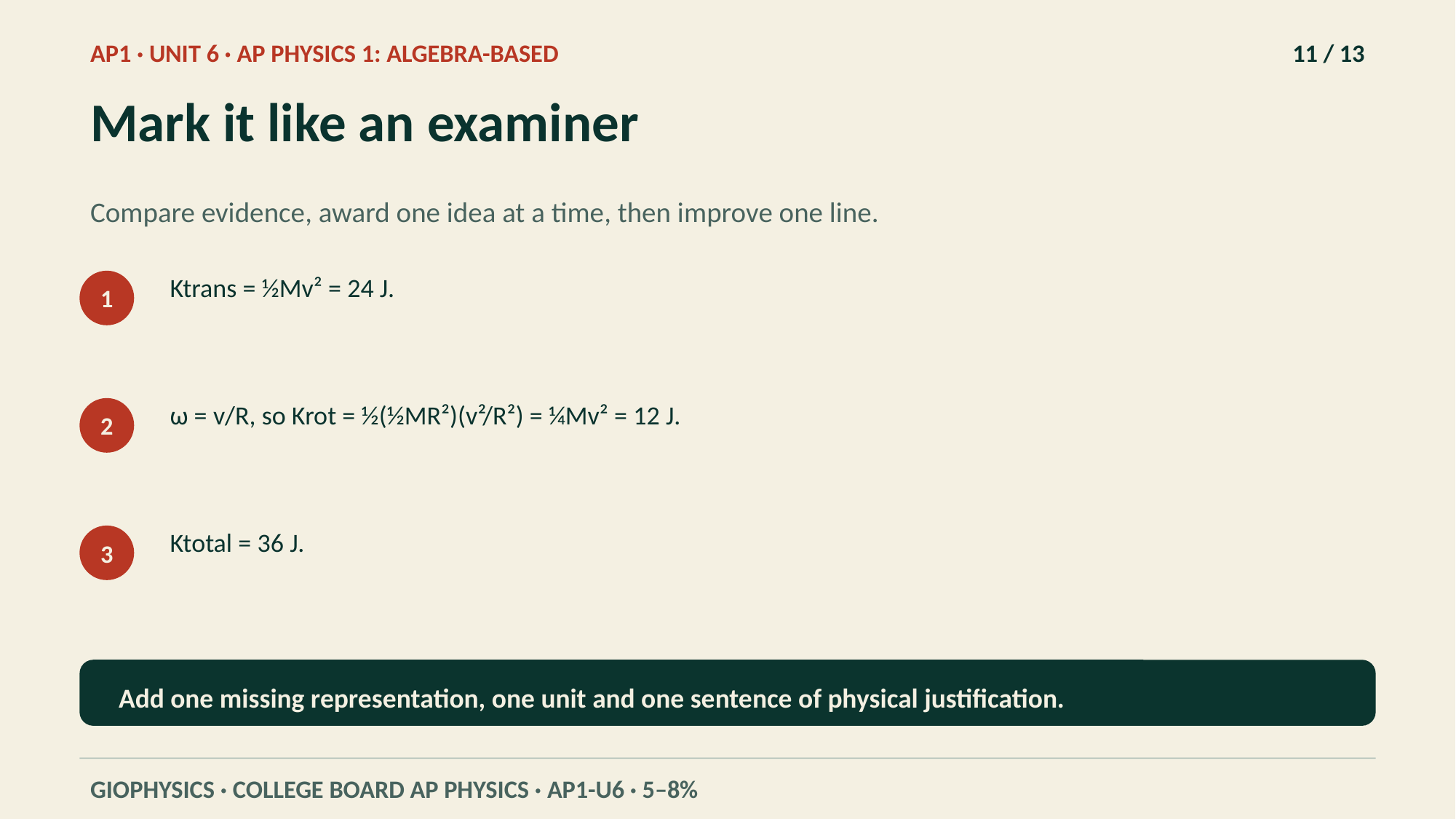

AP1 · UNIT 6 · AP PHYSICS 1: ALGEBRA-BASED
11 / 13
Mark it like an examiner
Compare evidence, award one idea at a time, then improve one line.
Ktrans = ½Mv² = 24 J.

1
ω = v/R, so Krot = ½(½MR²)(v²/R²) = ¼Mv² = 12 J.

2
Ktotal = 36 J.

3

Add one missing representation, one unit and one sentence of physical justification.

GIOPHYSICS · COLLEGE BOARD AP PHYSICS · AP1-U6 · 5–8%